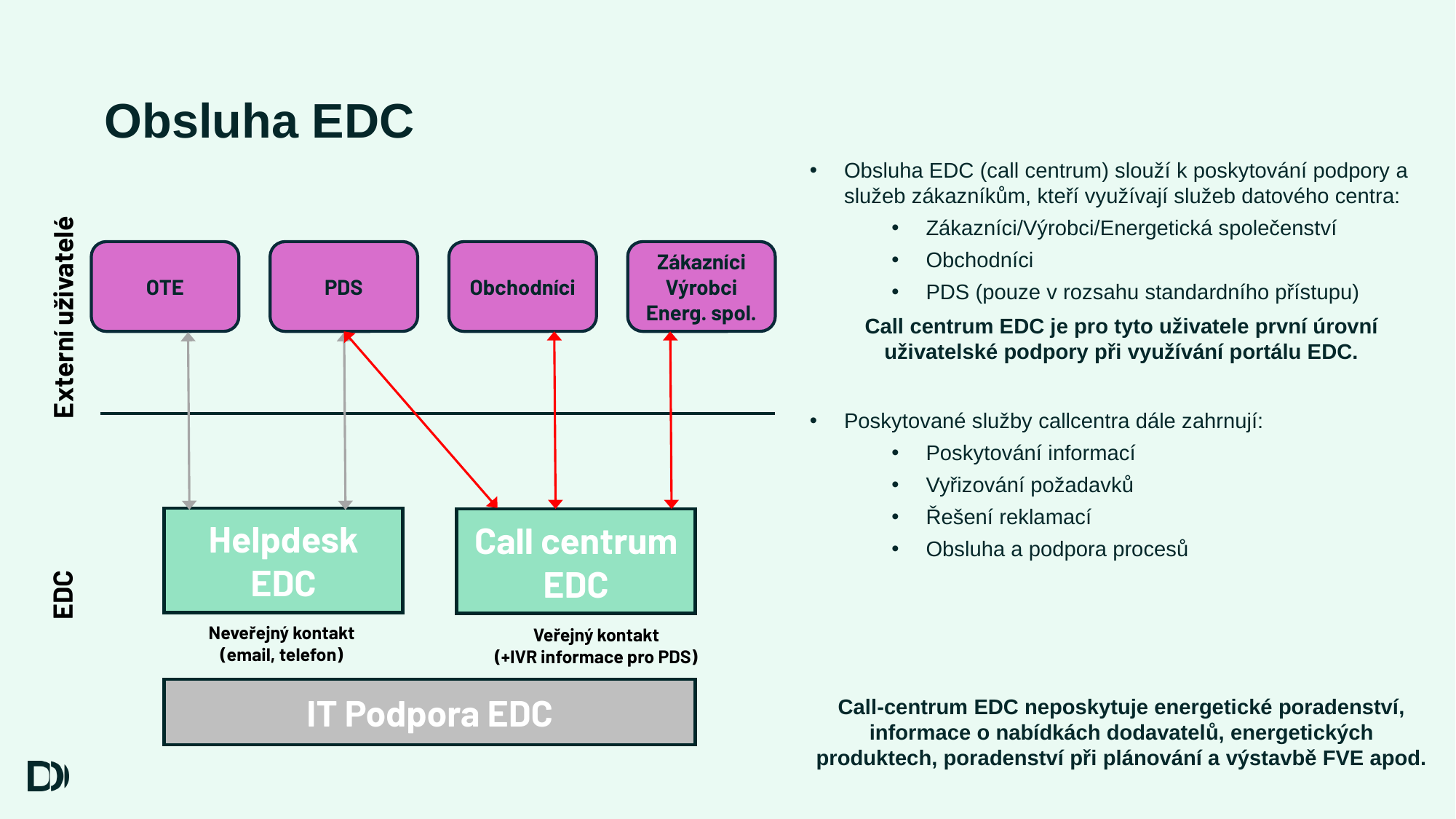

# Obsluha EDC
Obsluha EDC (call centrum) slouží k poskytování podpory a služeb zákazníkům, kteří využívají služeb datového centra:
Zákazníci/Výrobci/Energetická společenství
Obchodníci
PDS (pouze v rozsahu standardního přístupu)
Call centrum EDC je pro tyto uživatele první úrovní uživatelské podpory při využívání portálu EDC.

Poskytované služby callcentra dále zahrnují:
Poskytování informací
Vyřizování požadavků
Řešení reklamací
Obsluha a podpora procesů

Call-centrum EDC neposkytuje energetické poradenství, informace o nabídkách dodavatelů, energetických produktech, poradenství při plánování a výstavbě FVE apod.
OTE
PDS
Obchodníci
Zákazníci
Výrobci
Energ. spol.
Externí uživatelé
Helpdesk
EDC
Call centrum EDC
EDC
Neveřejný kontakt
(email, telefon)
Veřejný kontakt
(+IVR informace pro PDS)
IT Podpora EDC